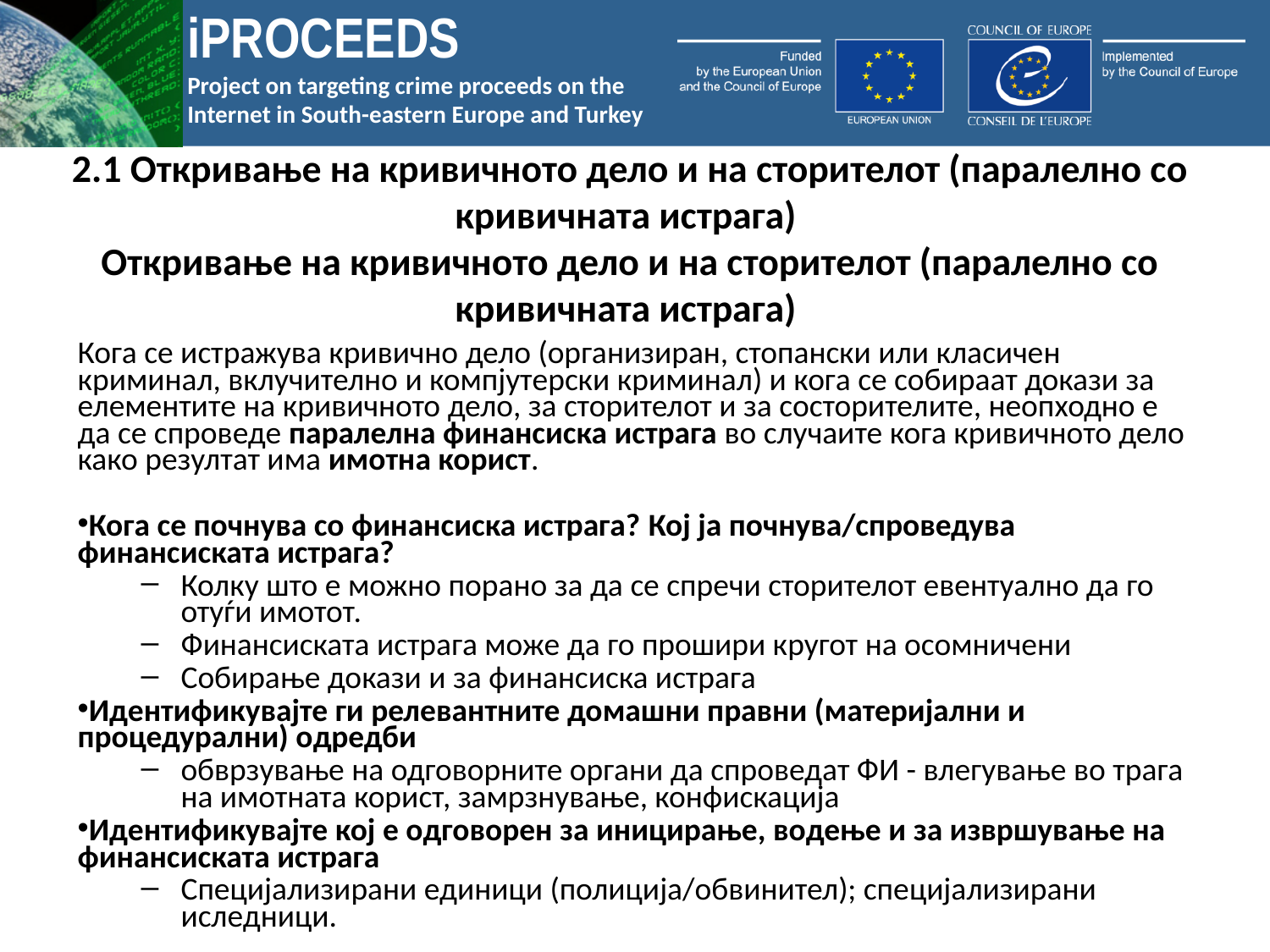

# 2.1 Откривање на кривичното дело и на сторителот (паралелно со кривичната истрага) Откривање на кривичното дело и на сторителот (паралелно со кривичната истрага)
Кога се истражува кривично дело (организиран, стопански или класичен криминал, вклучително и компјутерски криминал) и кога се собираат докази за елементите на кривичното дело, за сторителот и за состорителите, неопходно е да се спроведе паралелна финансиска истрага во случаите кога кривичното дело како резултат има имотна корист.

Кога се почнува со финансиска истрага? Кој ја почнува/спроведува финансиската истрага?
Колку што е можно порано за да се спречи сторителот евентуално да го отуѓи имотот.
Финансиската истрага може да го прошири кругот на осомничени
Собирање докази и за финансиска истрага
Идентификувајте ги релевантните домашни правни (материјални и процедурални) одредби
обврзување на одговорните органи да спроведат ФИ - влегување во трага на имотната корист, замрзнување, конфискација
Идентификувајте кој е одговорен за иницирање, водење и за извршување на финансиската истрага
Специјализирани единици (полиција/обвинител); специјализирани иследници.